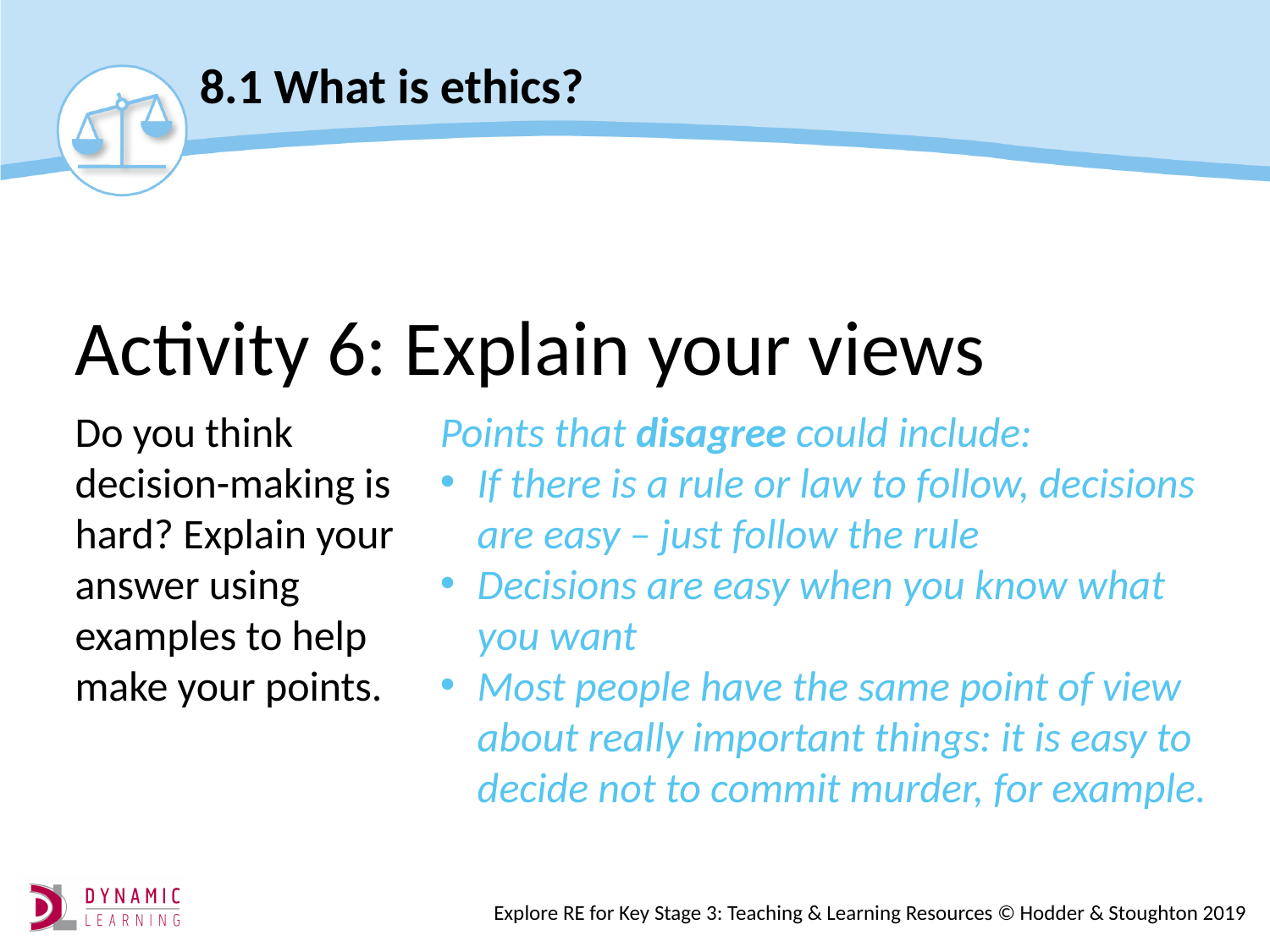

# Activity 6: Explain your views
Points that disagree could include:
If there is a rule or law to follow, decisions are easy – just follow the rule
Decisions are easy when you know what you want
Most people have the same point of view about really important things: it is easy to decide not to commit murder, for example.
Do you think decision-making is hard? Explain your answer using examples to help make your points.